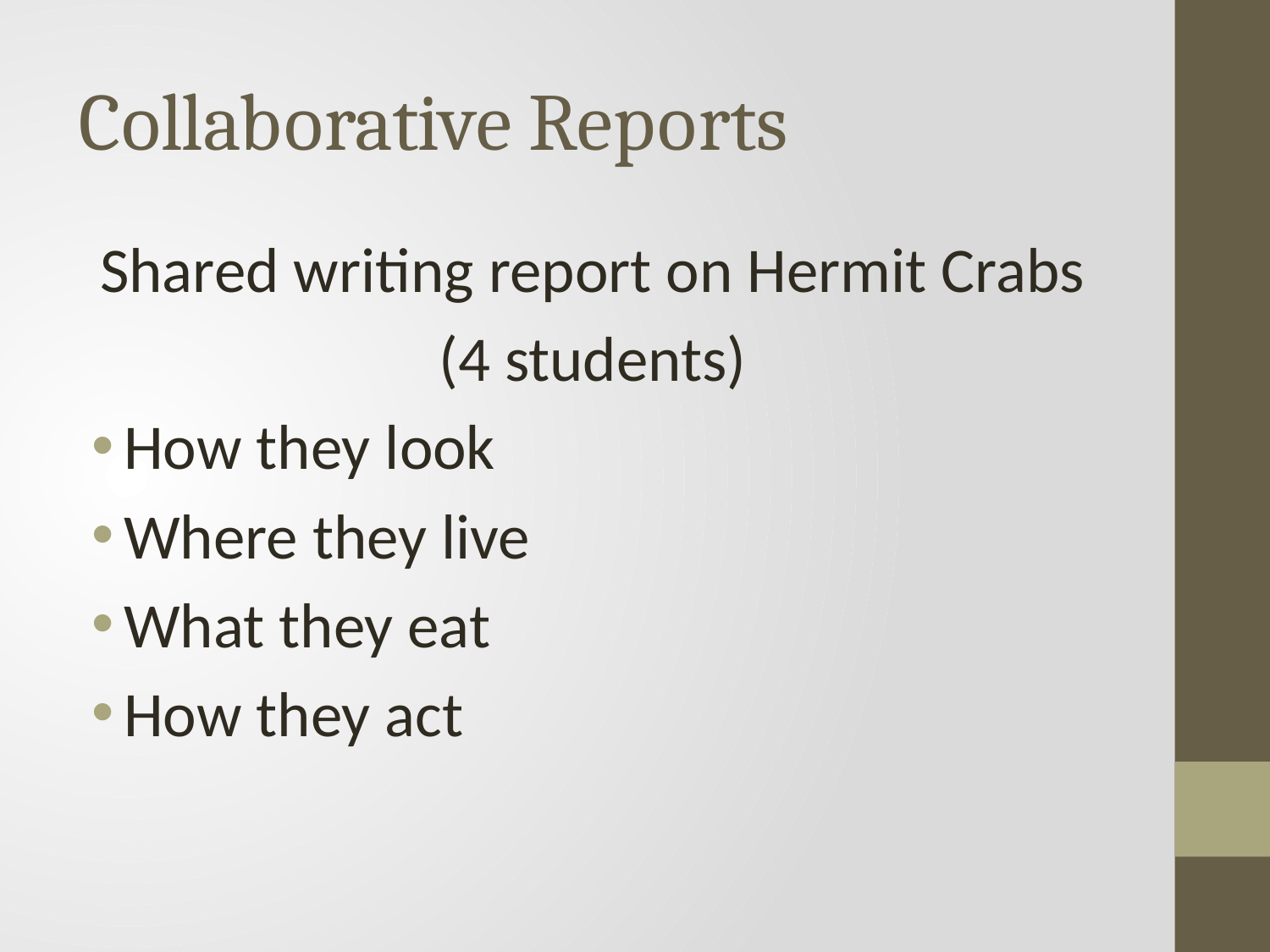

# Collaborative Reports
Shared writing report on Hermit Crabs
(4 students)
How they look
Where they live
What they eat
How they act